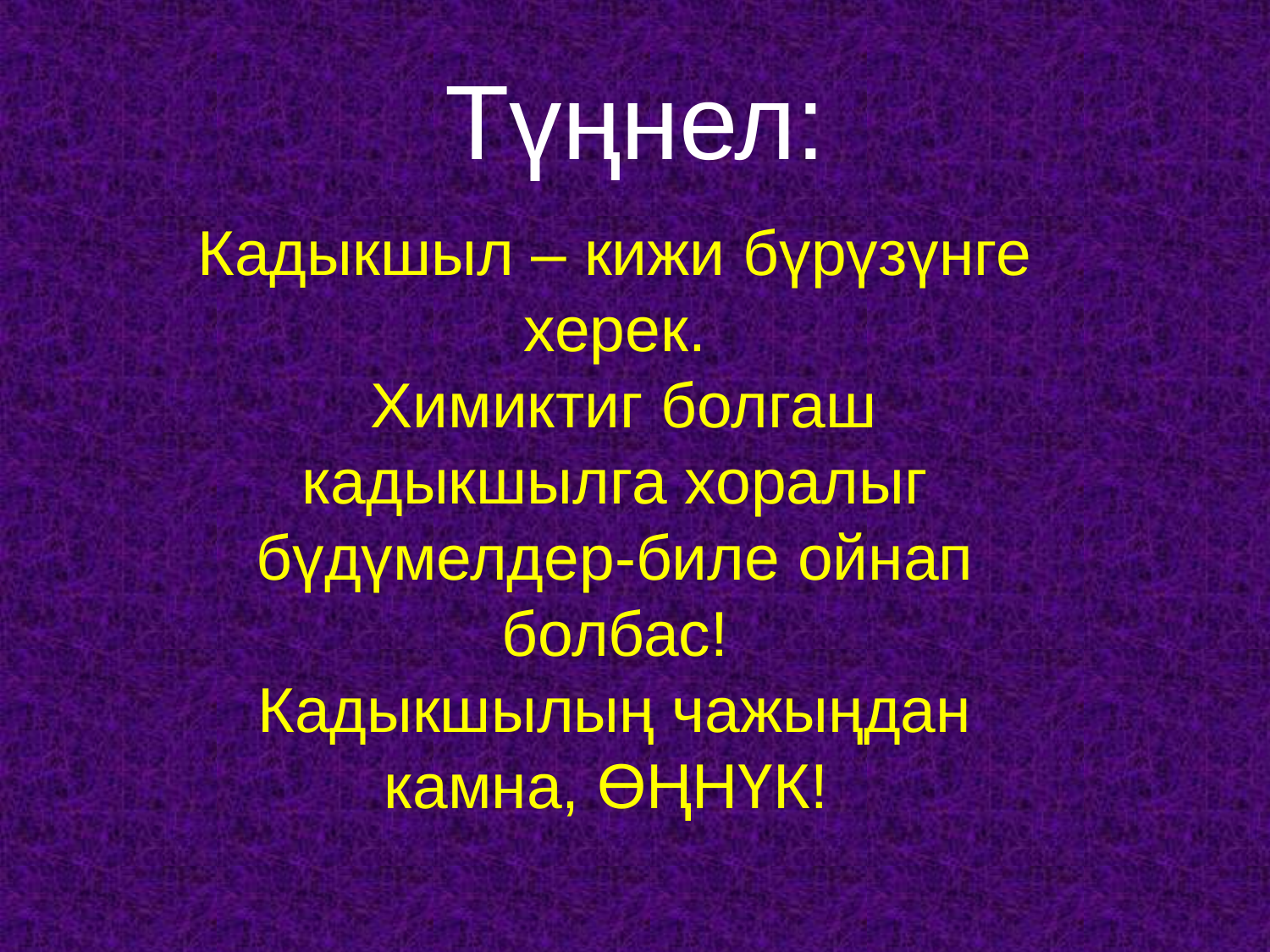

# Түңнел:
Кадыкшыл – кижи бүрүзүнге херек.
 Химиктиг болгаш кадыкшылга хоралыг бүдүмелдер-биле ойнап болбас!
Кадыкшылың чажыңдан камна, ӨҢНҮК!